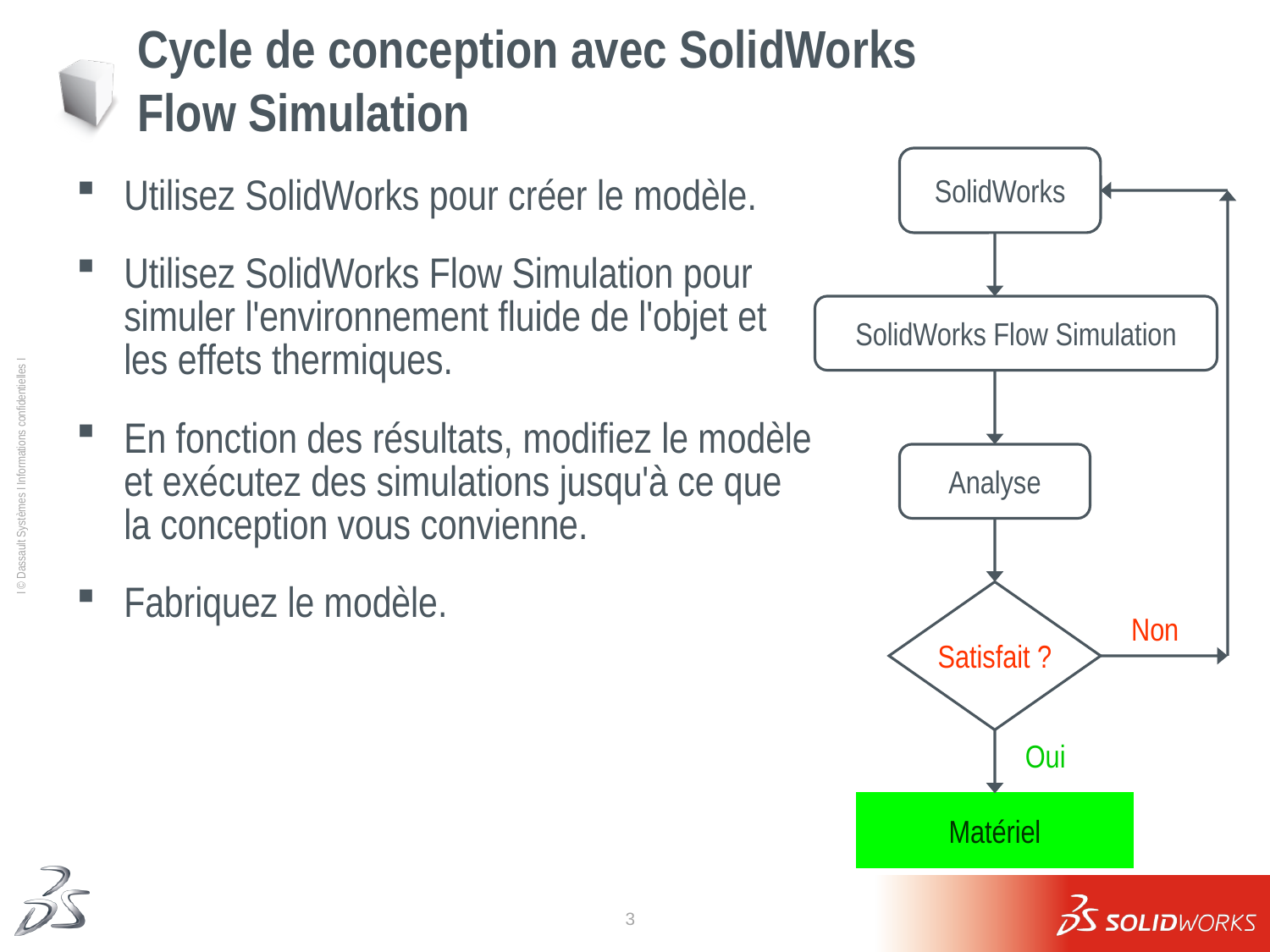

# Cycle de conception avec SolidWorks Flow Simulation
SolidWorks
Utilisez SolidWorks pour créer le modèle.
Utilisez SolidWorks Flow Simulation pour simuler l'environnement fluide de l'objet et les effets thermiques.
En fonction des résultats, modifiez le modèle et exécutez des simulations jusqu'à ce que la conception vous convienne.
Fabriquez le modèle.

SolidWorks Flow Simulation

Analyse

Satisfait ?
Non

Oui
Matériel